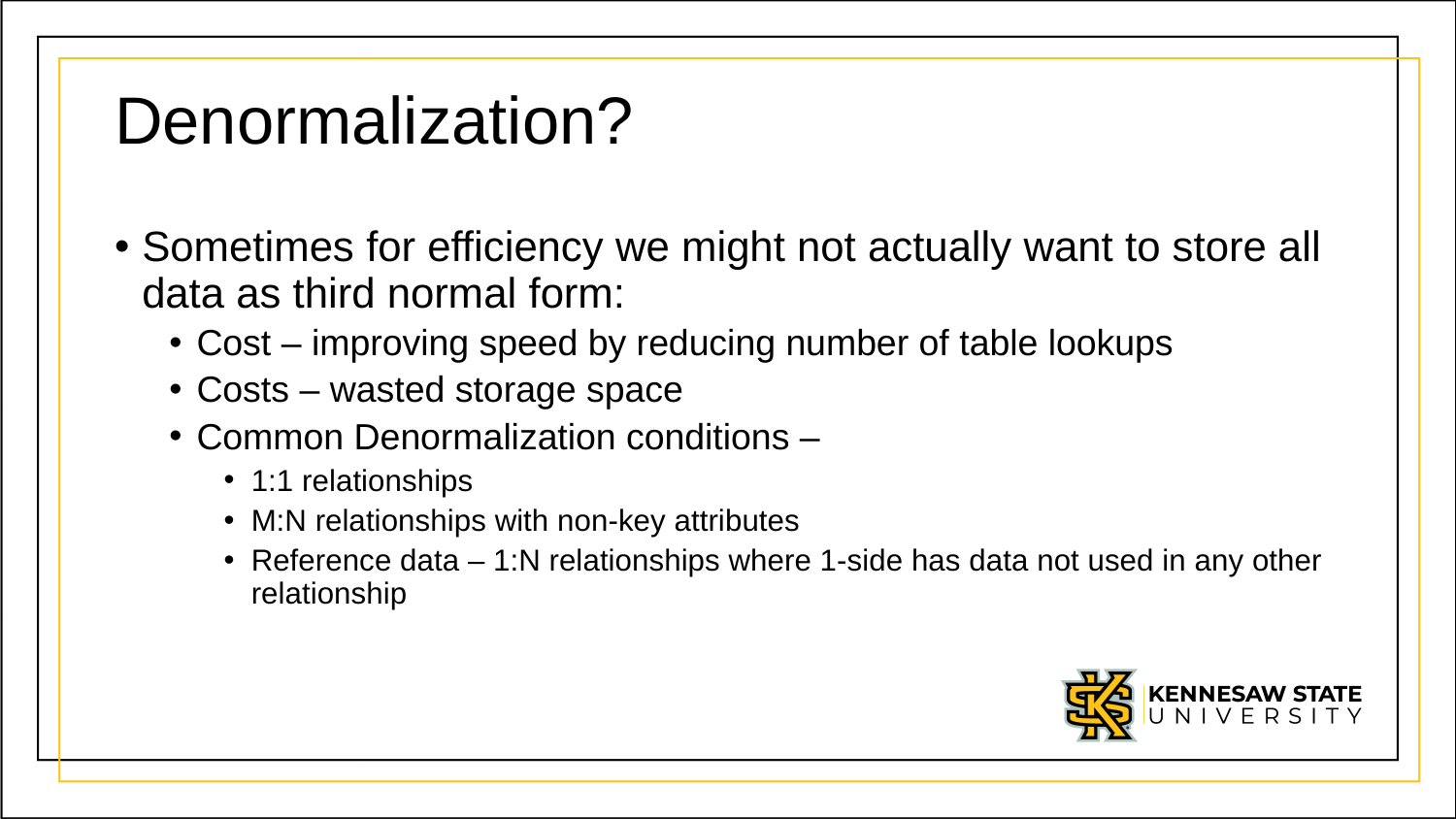

# Denormalization?
Sometimes for efficiency we might not actually want to store all data as third normal form:
Cost – improving speed by reducing number of table lookups
Costs – wasted storage space
Common Denormalization conditions –
1:1 relationships
M:N relationships with non-key attributes
Reference data – 1:N relationships where 1-side has data not used in any other relationship